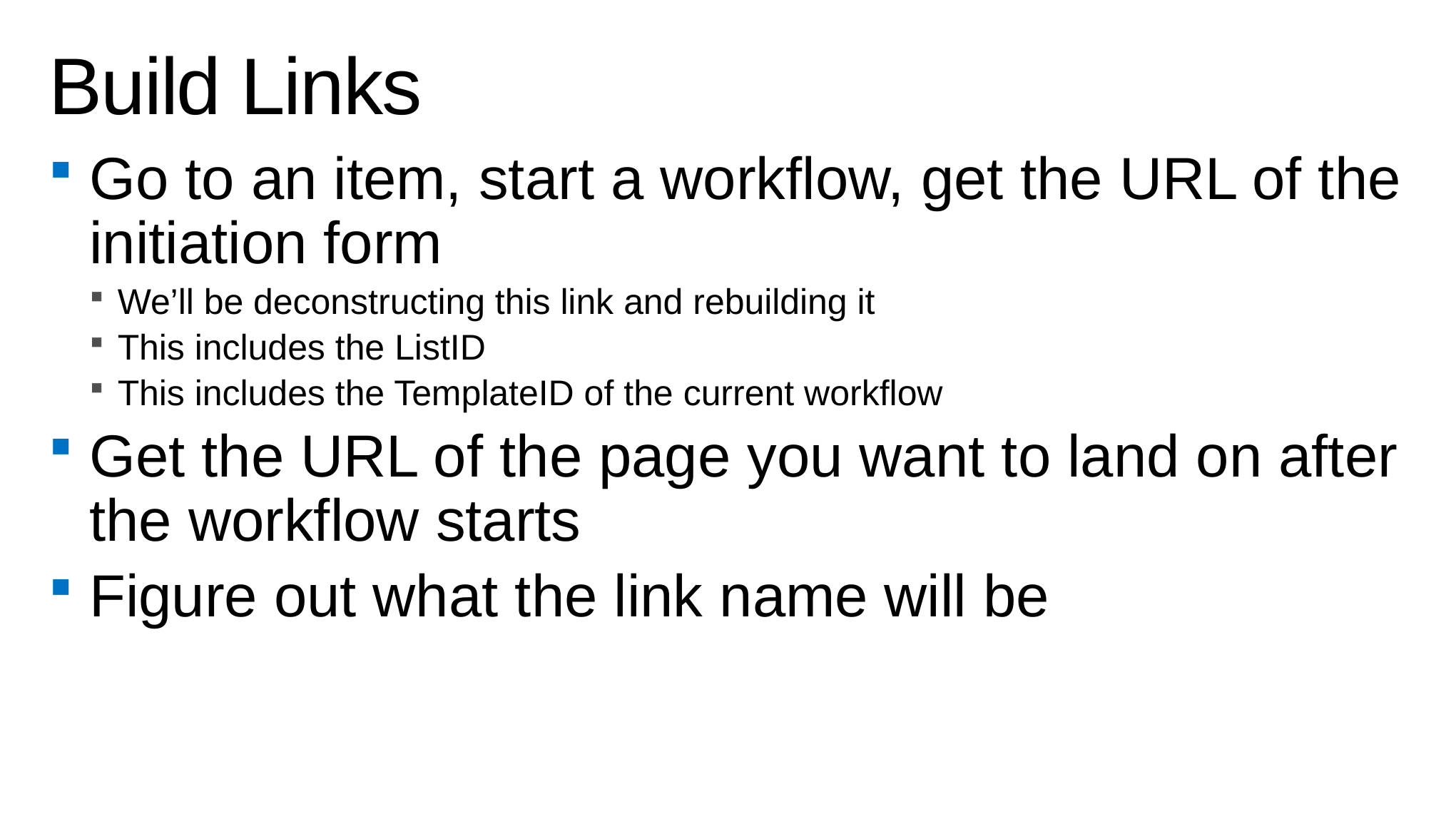

# Build Links
Go to an item, start a workflow, get the URL of the initiation form
We’ll be deconstructing this link and rebuilding it
This includes the ListID
This includes the TemplateID of the current workflow
Get the URL of the page you want to land on after the workflow starts
Figure out what the link name will be